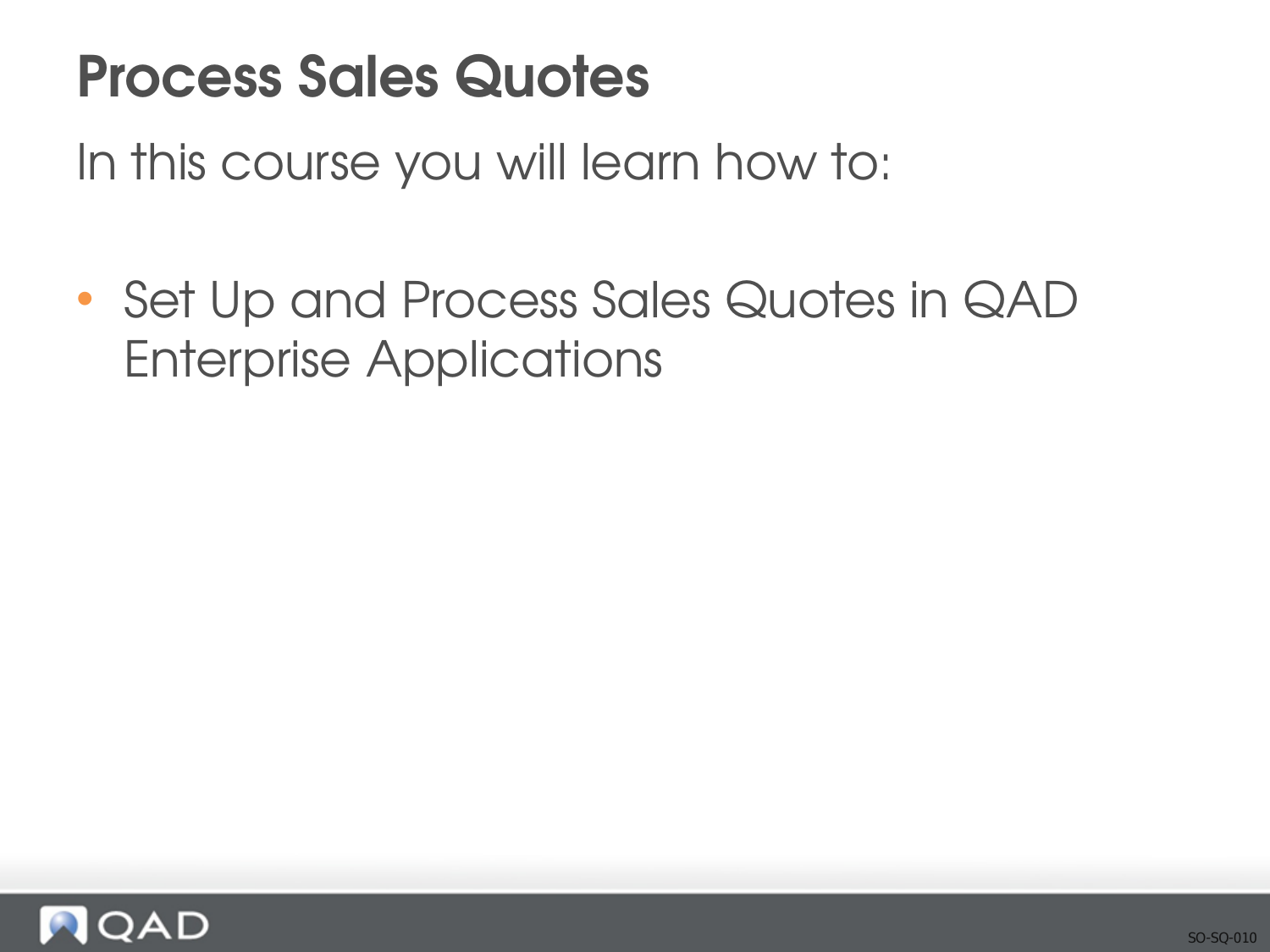

# Process Sales Quotes
In this course you will learn how to:

Set Up and Process Sales Quotes in QAD Enterprise Applications
SO-SQ-010